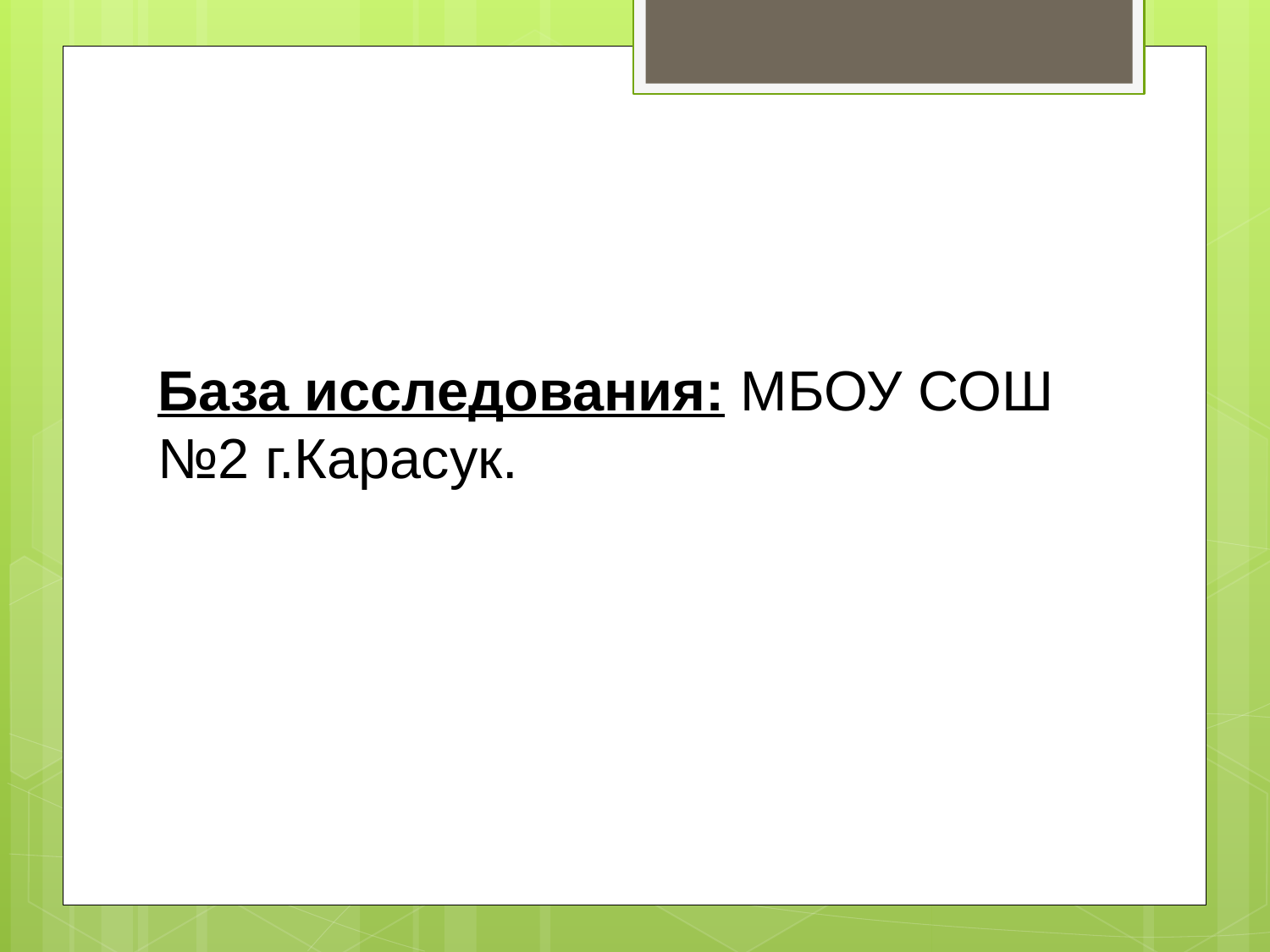

# База исследования: МБОУ СОШ №2 г.Карасук.